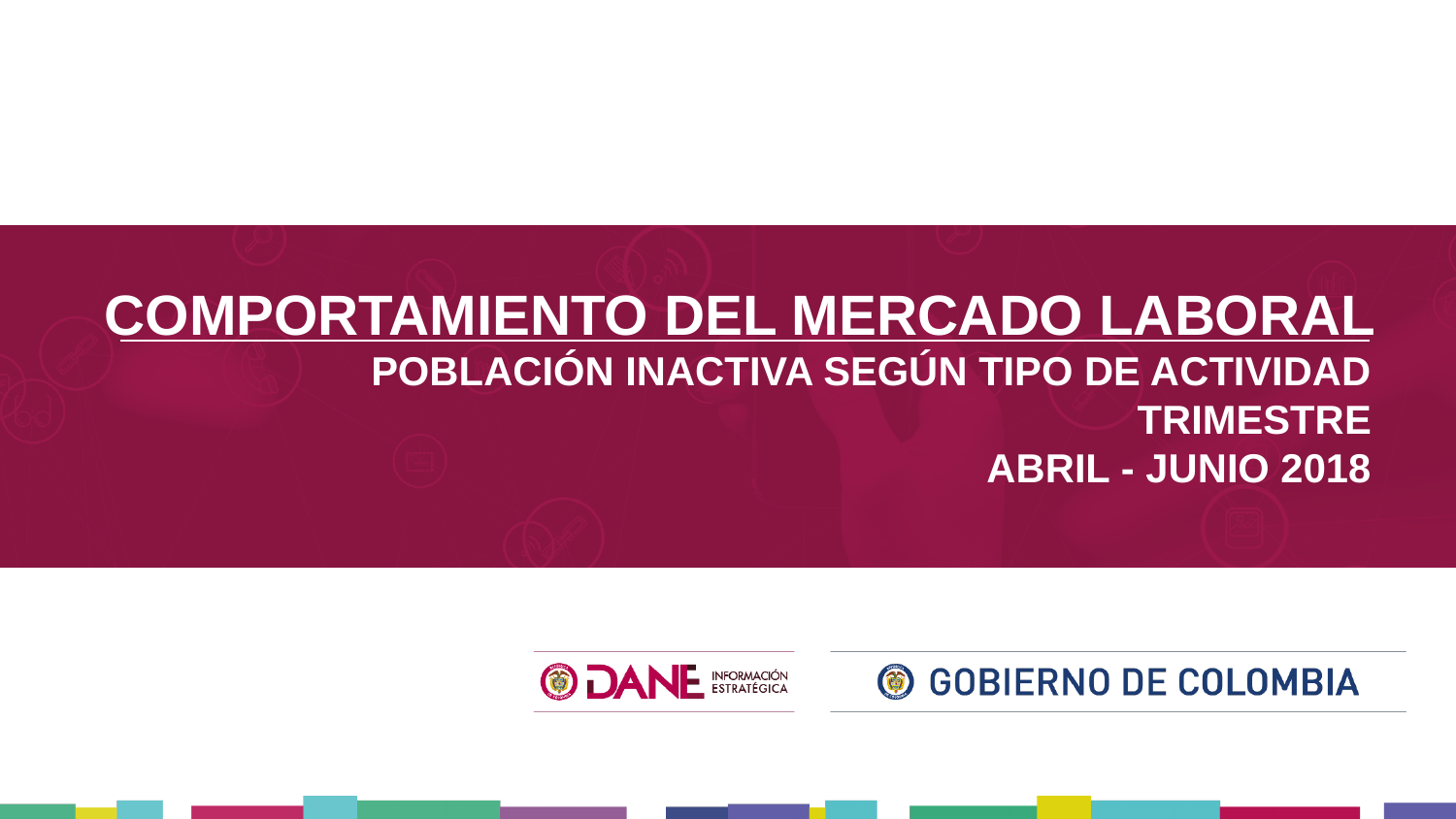

COMPORTAMIENTO DEL MERCADO LABORAL
POBLACIÓN INACTIVA SEGÚN TIPO DE ACTIVIDAD
TRIMESTRE
ABRIL - JUNIO 2018